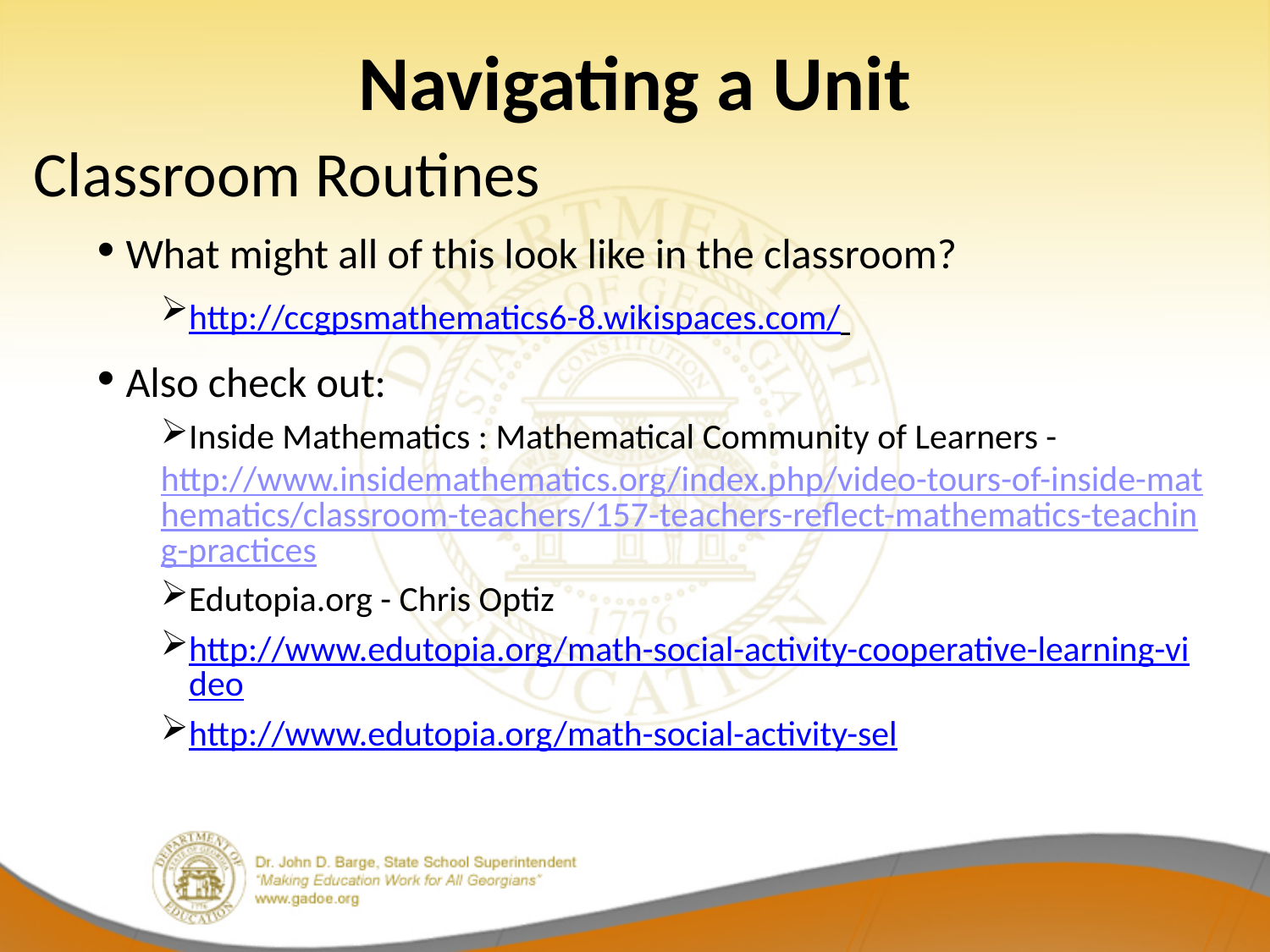

# Navigating a Unit
Classroom Routines
 What might all of this look like in the classroom?
http://ccgpsmathematics6-8.wikispaces.com/
 Also check out:
Inside Mathematics : Mathematical Community of Learners - http://www.insidemathematics.org/index.php/video-tours-of-inside-mathematics/classroom-teachers/157-teachers-reflect-mathematics-teaching-practices
Edutopia.org - Chris Optiz
http://www.edutopia.org/math-social-activity-cooperative-learning-video
http://www.edutopia.org/math-social-activity-sel